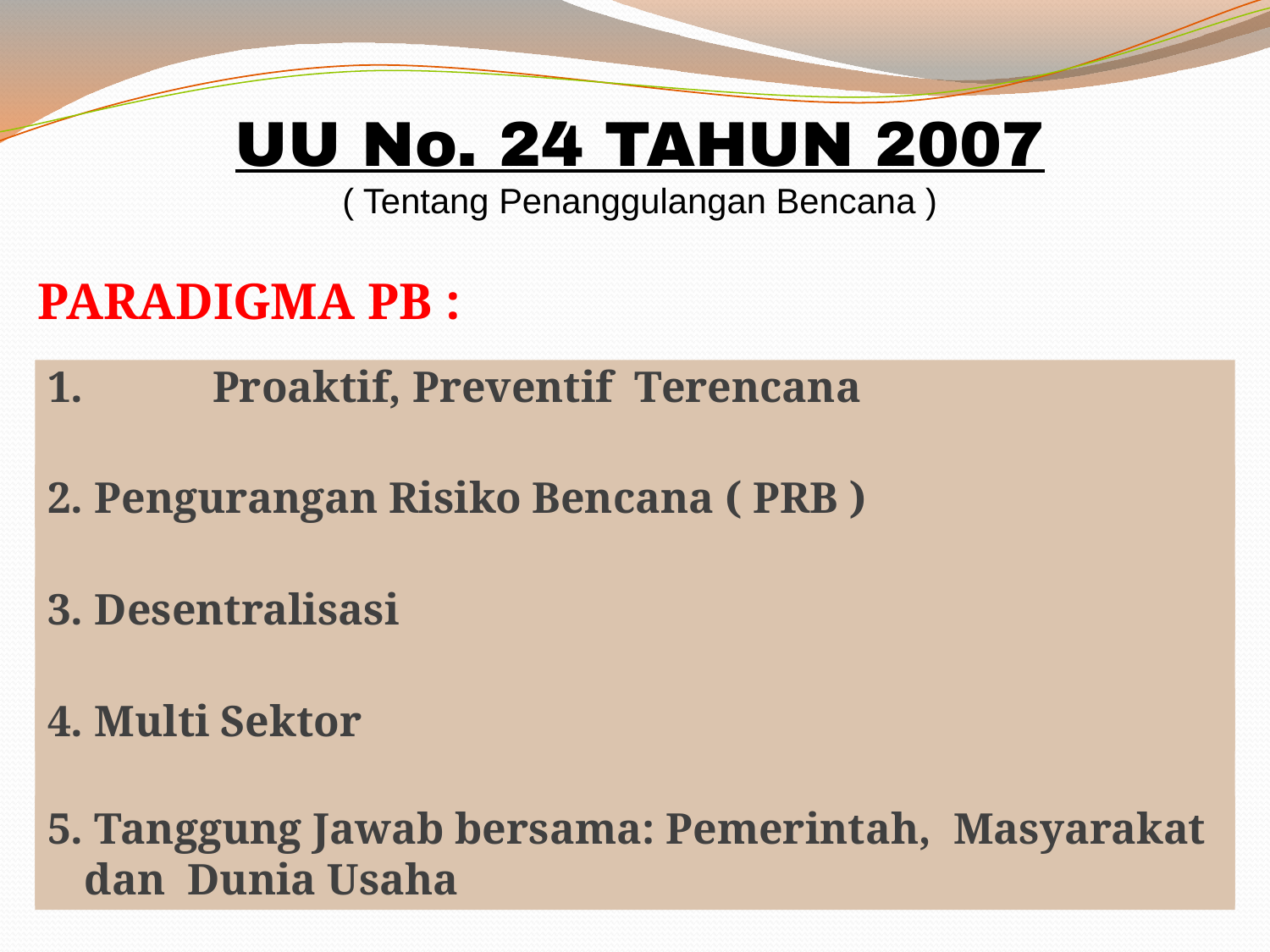

UU No. 24 TAHUN 2007
( Tentang Penanggulangan Bencana )

PARADIGMA PB :
1. 	Proaktif, Preventif  Terencana
2. Pengurangan Risiko Bencana ( PRB )
3. Desentralisasi
4. Multi Sektor
5. Tanggung Jawab bersama: Pemerintah,  Masyarakat  dan  Dunia Usaha